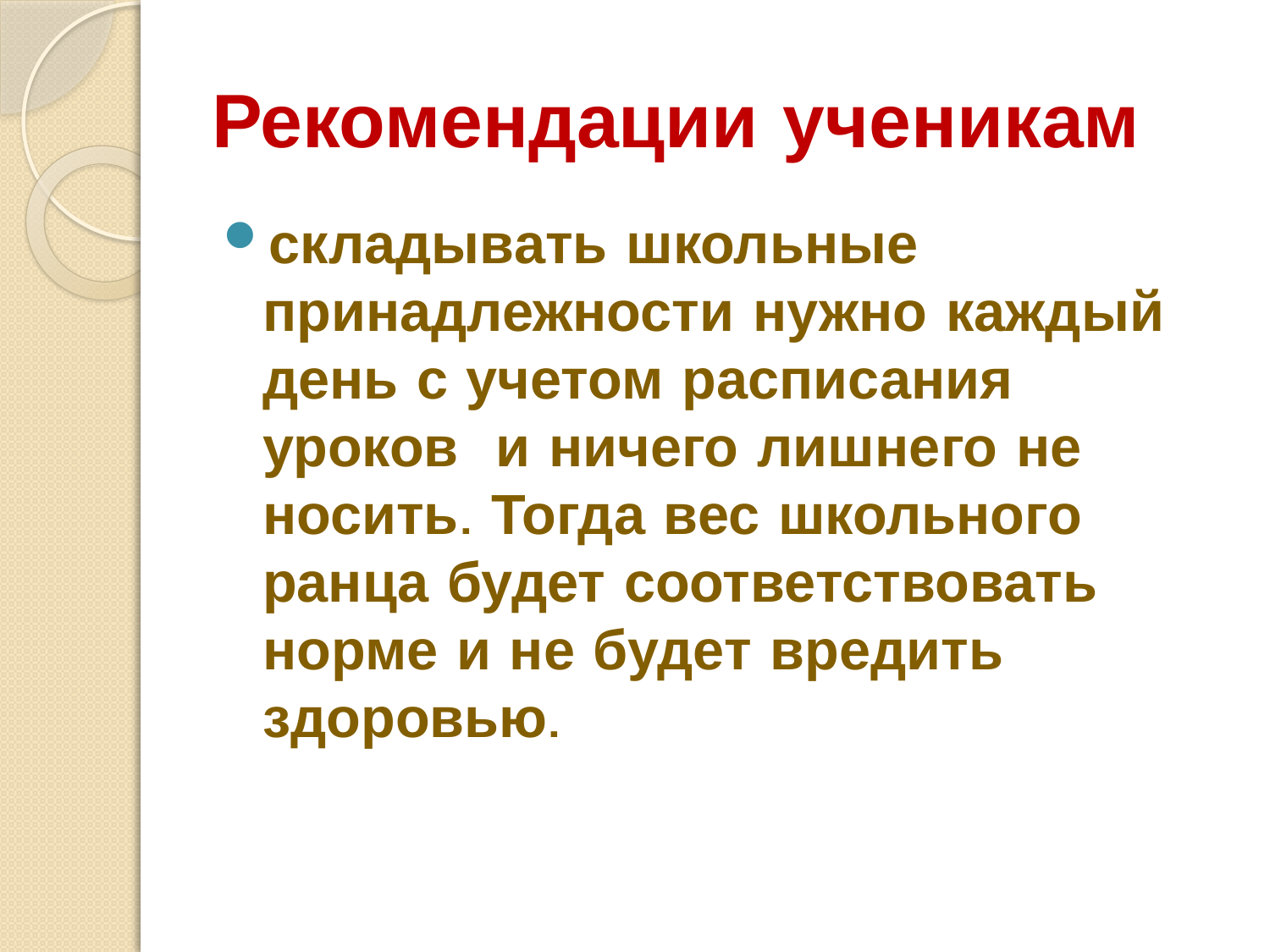

# Рекомендации ученикам
складывать школьные принадлежности нужно каждый день с учетом расписания уроков  и ничего лишнего не носить. Тогда вес школьного ранца будет соответствовать норме и не будет вредить здоровью.